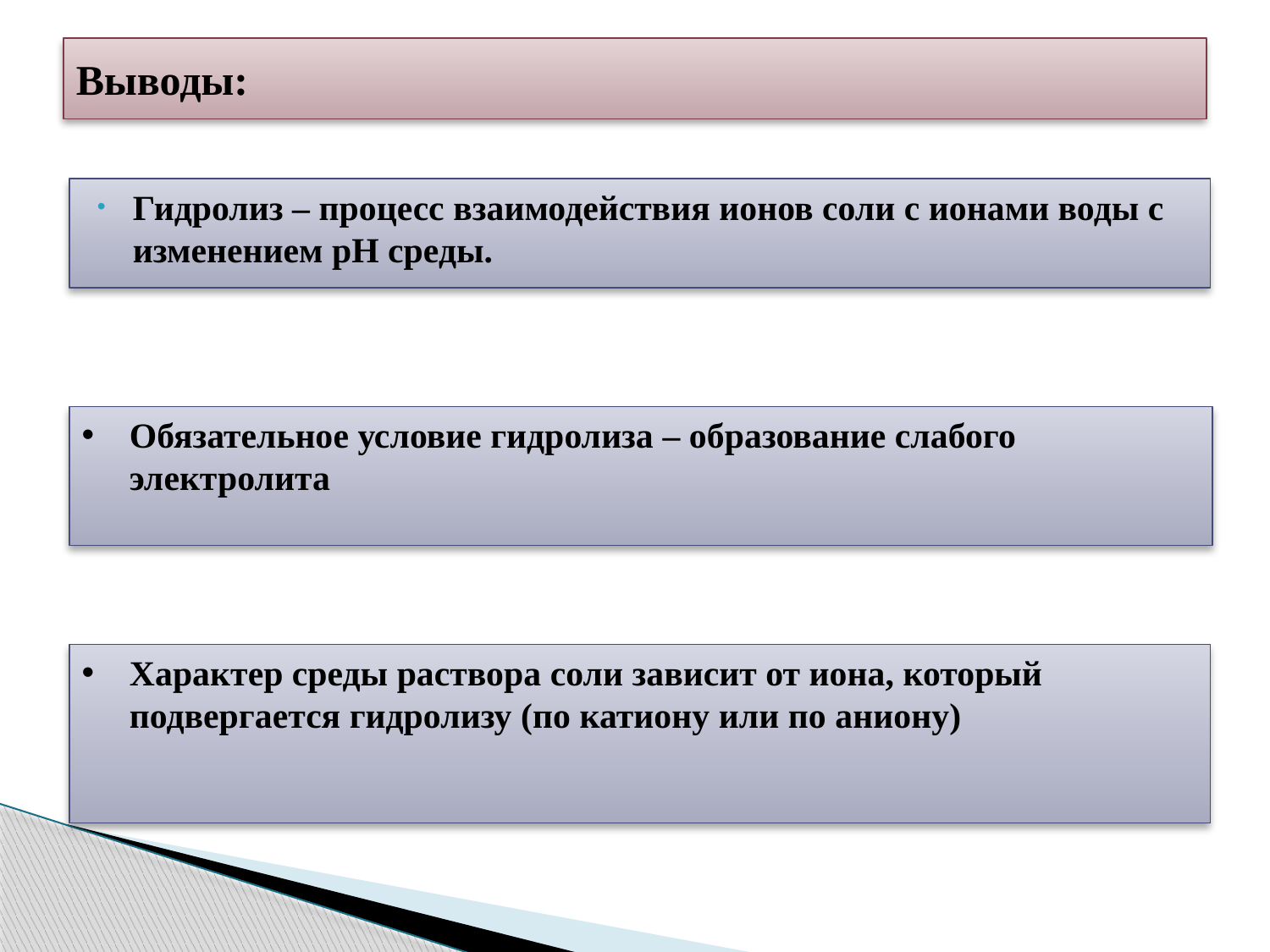

# Выводы:
Гидролиз – процесс взаимодействия ионов соли с ионами воды с изменением рН среды.
Обязательное условие гидролиза – образование слабого электролита
Характер среды раствора соли зависит от иона, который подвергается гидролизу (по катиону или по аниону)